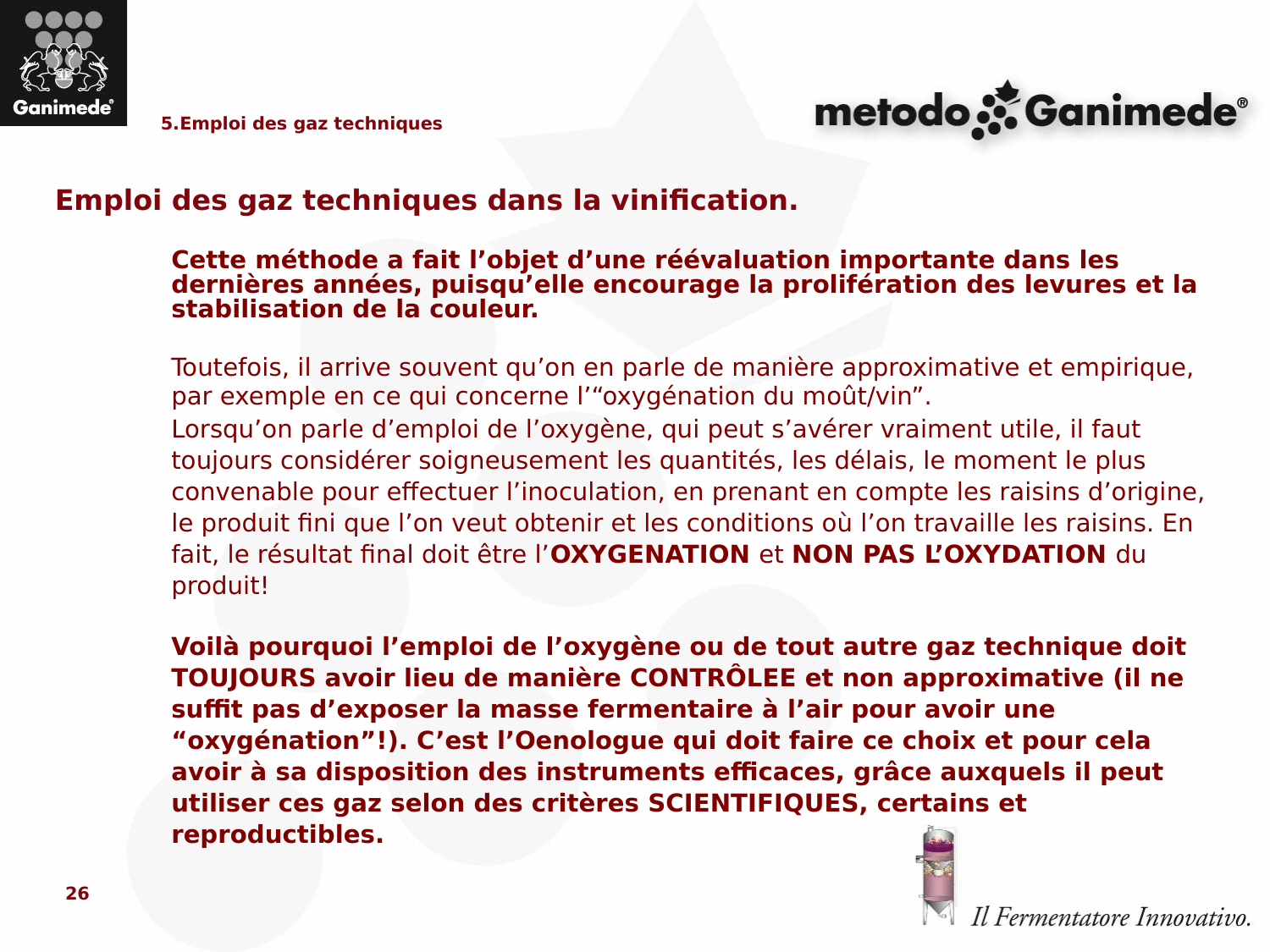

5.Emploi des gaz techniques
Emploi des gaz techniques dans la vinification.
Cette méthode a fait l’objet d’une réévaluation importante dans les dernières années, puisqu’elle encourage la prolifération des levures et la stabilisation de la couleur.

Toutefois, il arrive souvent qu’on en parle de manière approximative et empirique, par exemple en ce qui concerne l’“oxygénation du moût/vin”.
Lorsqu’on parle d’emploi de l’oxygène, qui peut s’avérer vraiment utile, il faut toujours considérer soigneusement les quantités, les délais, le moment le plus convenable pour effectuer l’inoculation, en prenant en compte les raisins d’origine, le produit fini que l’on veut obtenir et les conditions où l’on travaille les raisins. En fait, le résultat final doit être l’OXYGENATION et NON PAS L’OXYDATION du produit!

Voilà pourquoi l’emploi de l’oxygène ou de tout autre gaz technique doit TOUJOURS avoir lieu de manière CONTRÔLEE et non approximative (il ne suffit pas d’exposer la masse fermentaire à l’air pour avoir une “oxygénation”!). C’est l’Oenologue qui doit faire ce choix et pour cela avoir à sa disposition des instruments efficaces, grâce auxquels il peut utiliser ces gaz selon des critères SCIENTIFIQUES, certains et reproductibles.
26